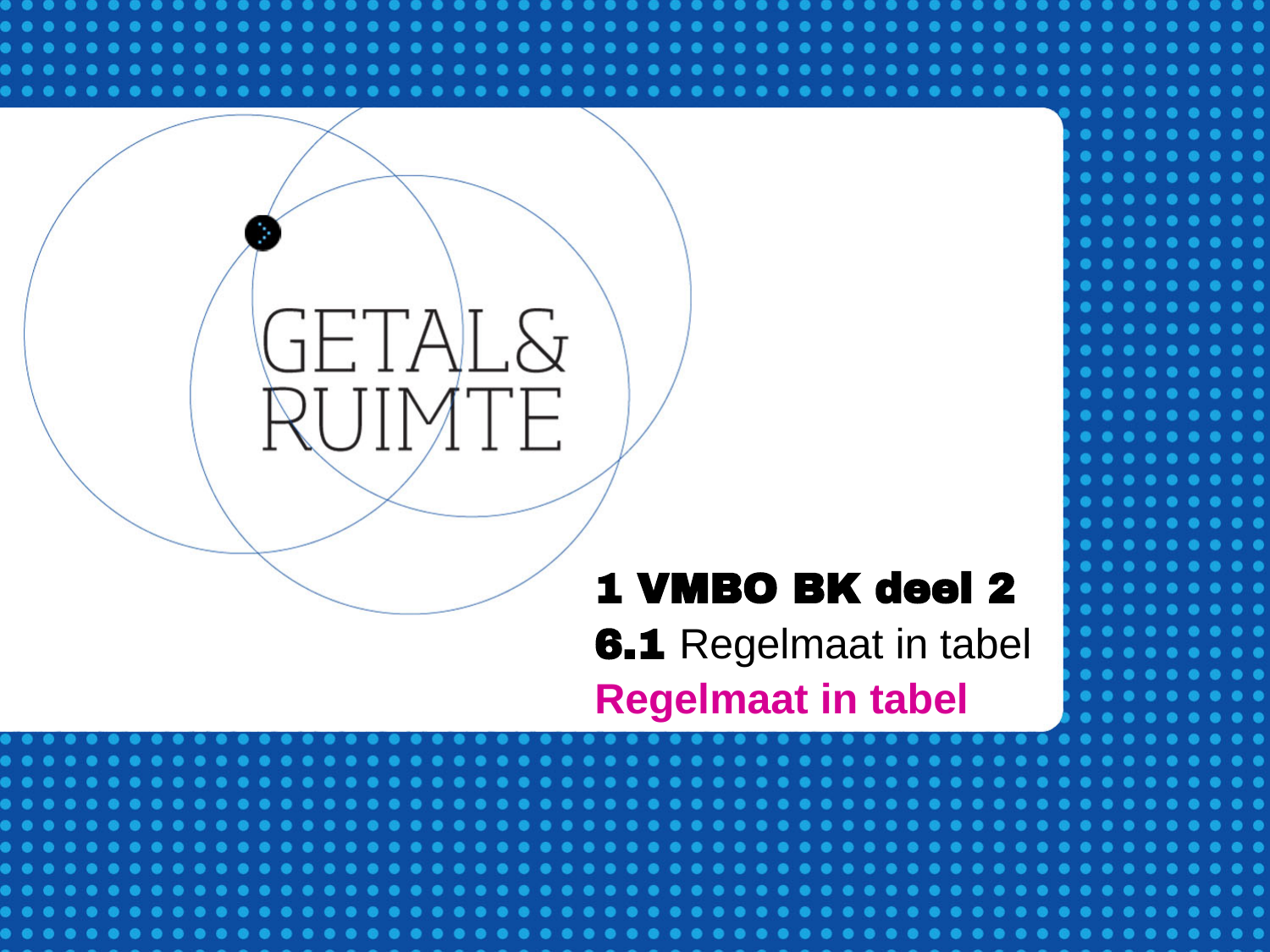

1 VMBO BK deel 2
6.1 Regelmaat in tabel
Regelmaat in tabel